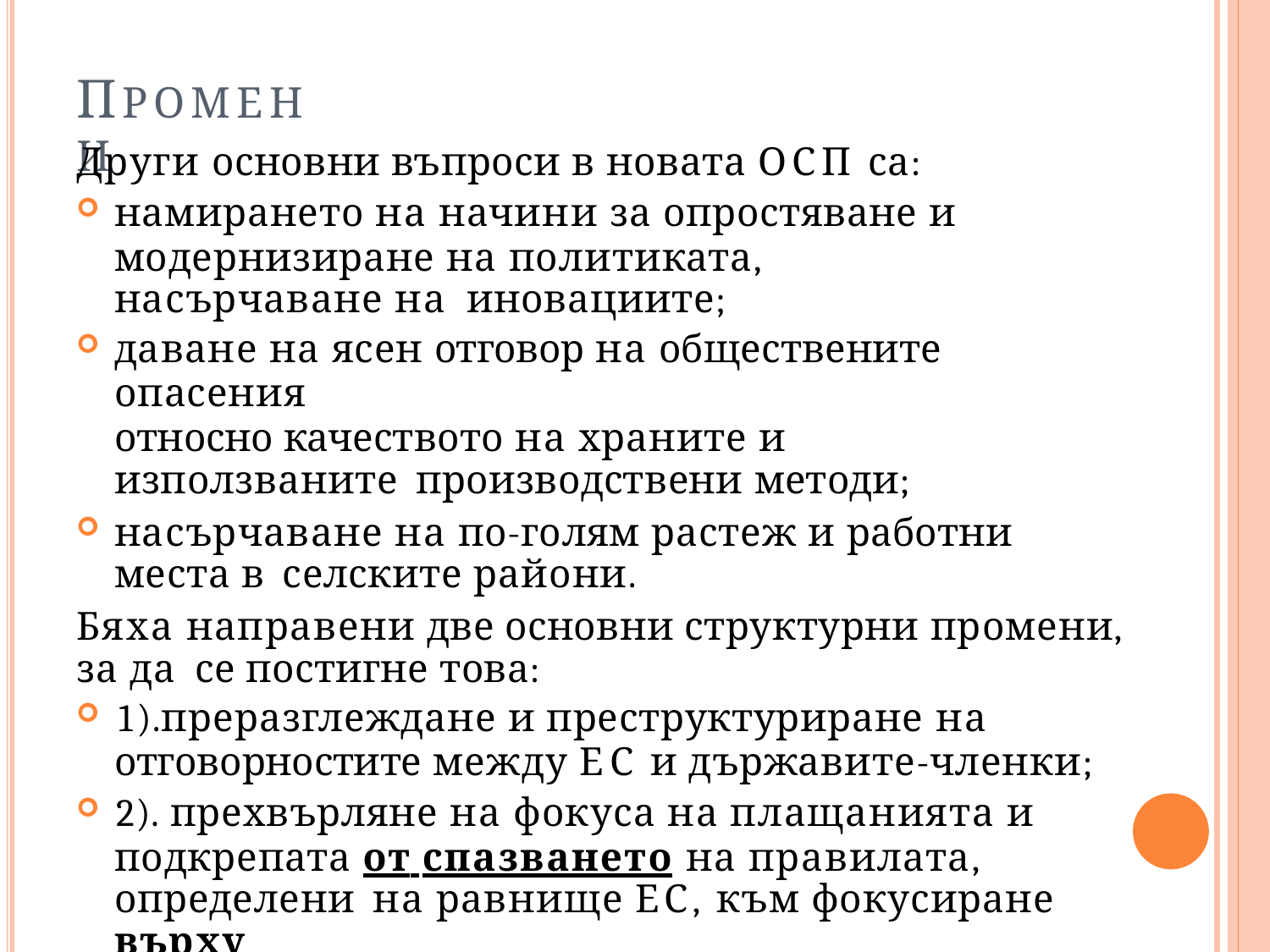

# ПРОМЕНИ
Други основни въпроси в новата ОСП са:
намирането на начини за опростяване и
модернизиране на политиката, насърчаване на  иновациите;
даване на ясен отговор на обществените опасения
относно качеството на храните и използваните  производствени методи;
насърчаване на по-голям растеж и работни места в  селските райони.
Бяха направени две основни структурни промени, за да  се постигне това:
1).преразглеждане и преструктуриране на
отговорностите между ЕС и държавите-членки;
2). прехвърляне на фокуса на плащанията и
подкрепата от спазването на правилата, определени  на равнище ЕС, към фокусиране върху
изпълнението им.